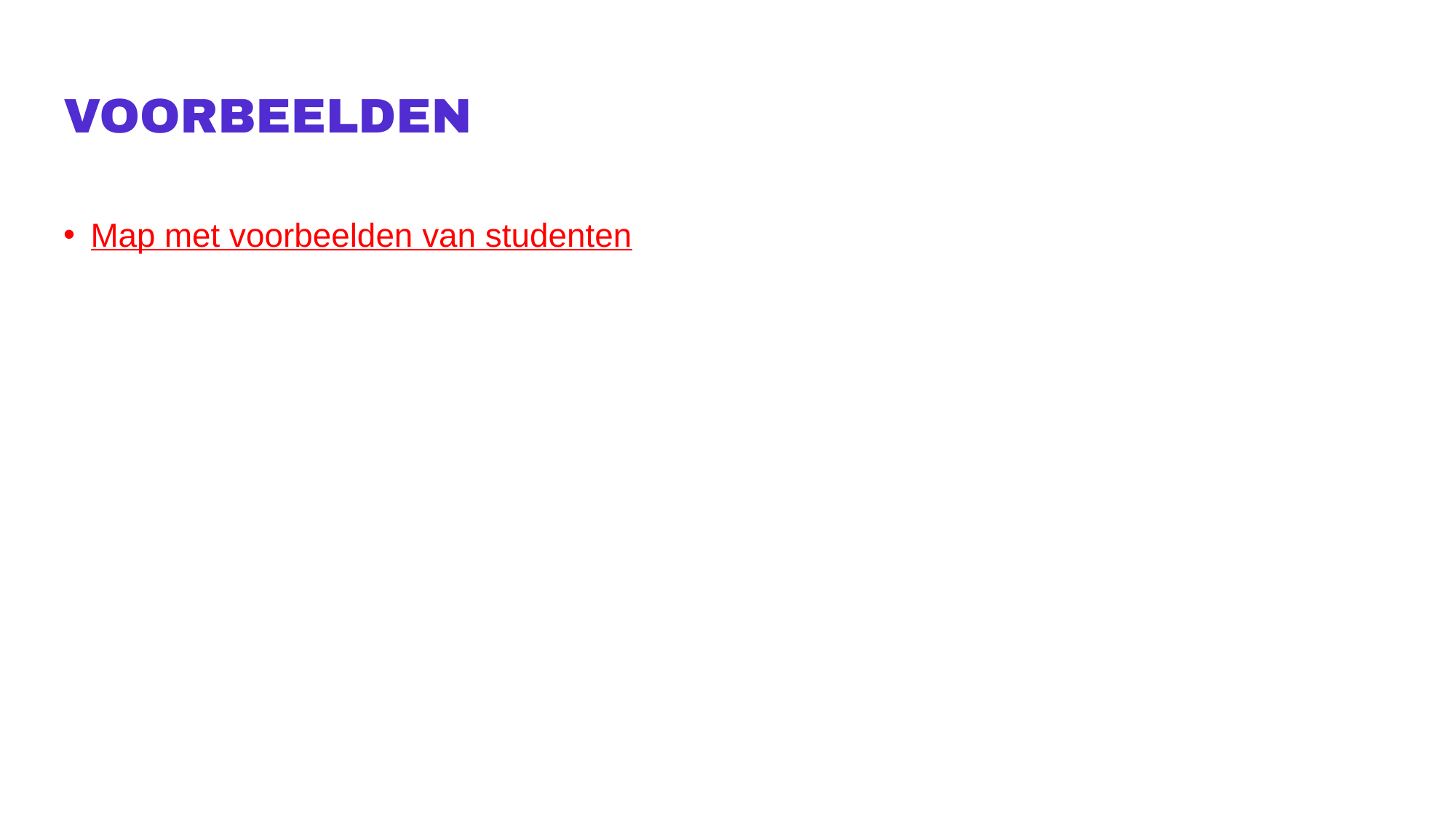

# Voorbeelden
Map met voorbeelden van studenten